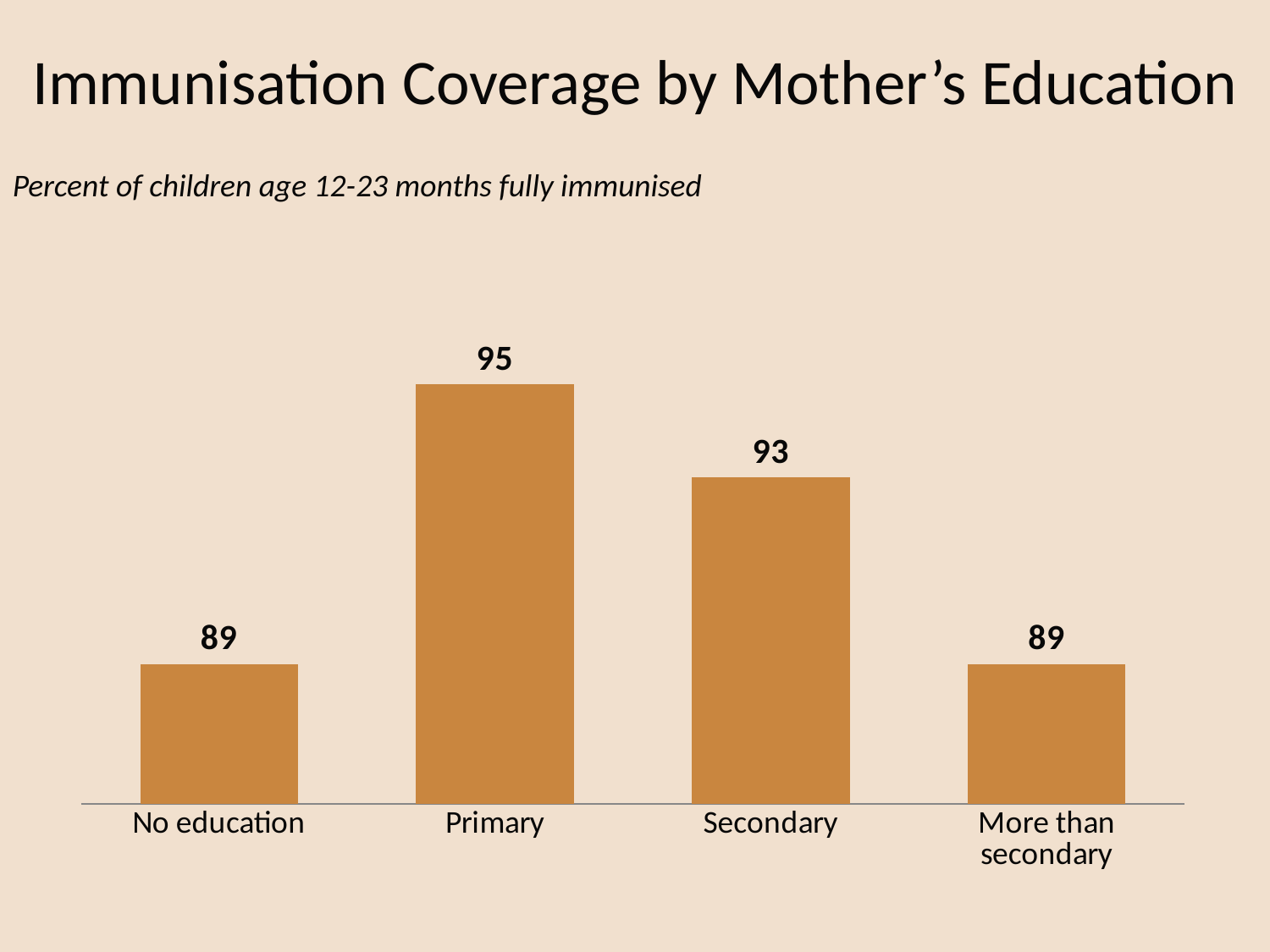

# Immunisation Coverage by Mother’s Education
Percent of children age 12-23 months fully immunised

### Chart

| Category | Series 1 |
|---|---|
| No education | 89.0 |
| Primary | 95.0 |
| Secondary | 93.0 |
| More than secondary | 89.0 |